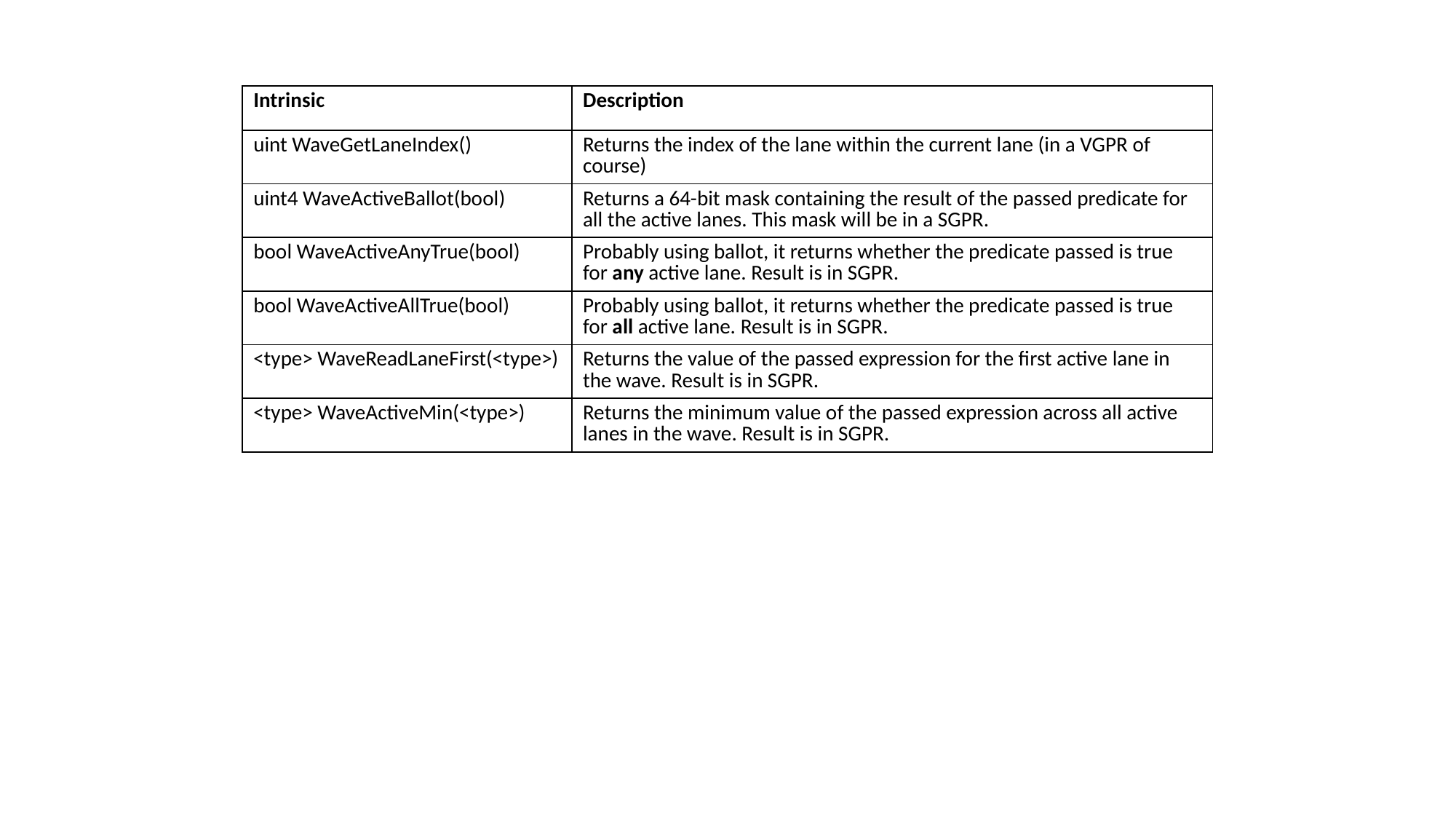

| Intrinsic | Description |
| --- | --- |
| uint WaveGetLaneIndex() | Returns the index of the lane within the current lane (in a VGPR of course) |
| uint4 WaveActiveBallot(bool) | Returns a 64-bit mask containing the result of the passed predicate for all the active lanes. This mask will be in a SGPR. |
| bool WaveActiveAnyTrue(bool) | Probably using ballot, it returns whether the predicate passed is true for any active lane. Result is in SGPR. |
| bool WaveActiveAllTrue(bool) | Probably using ballot, it returns whether the predicate passed is true for all active lane. Result is in SGPR. |
| <type> WaveReadLaneFirst(<type>) | Returns the value of the passed expression for the first active lane in the wave. Result is in SGPR. |
| <type> WaveActiveMin(<type>) | Returns the minimum value of the passed expression across all active lanes in the wave. Result is in SGPR. |